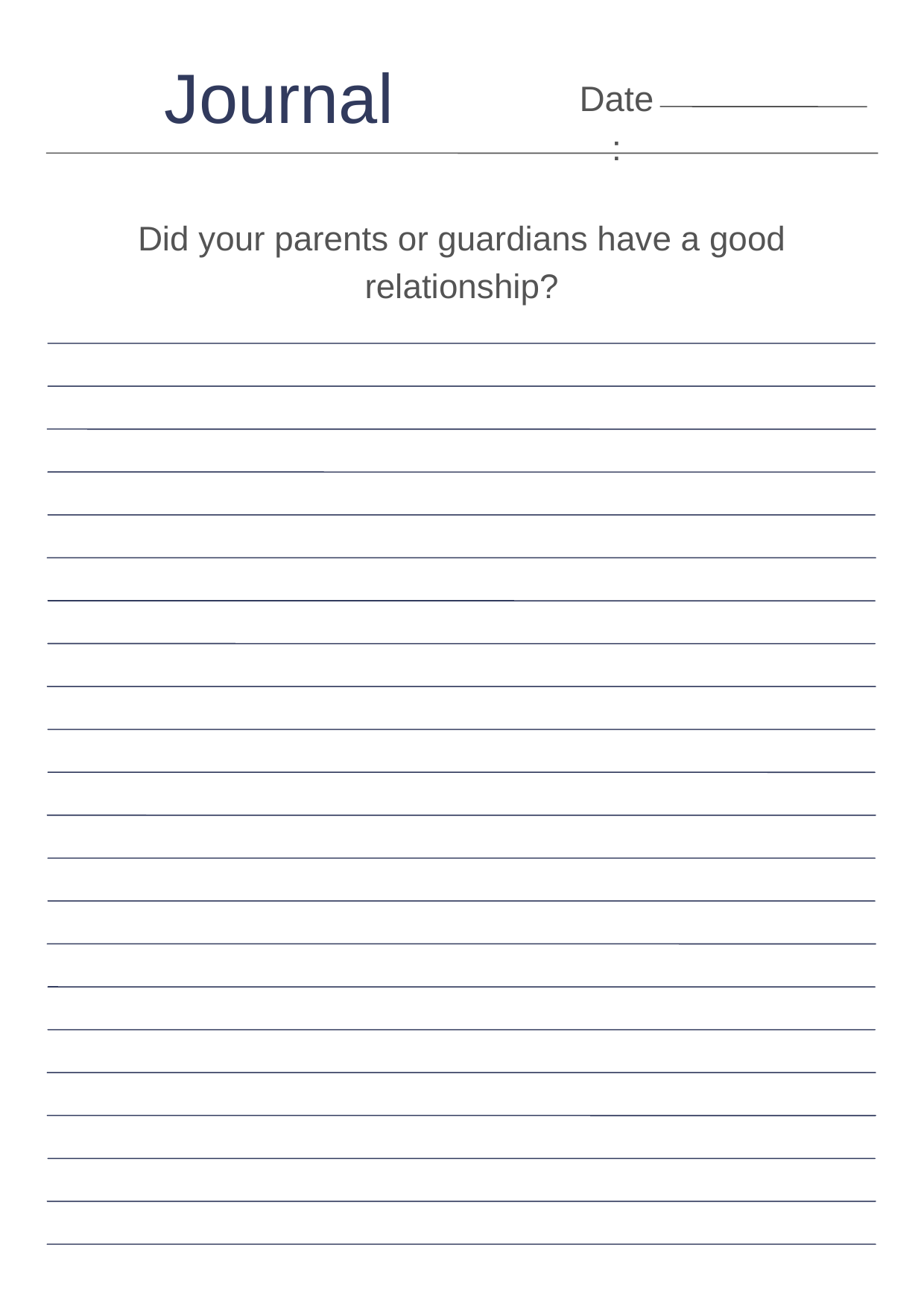

Journal
Date:

Did your parents or guardians have a good relationship?